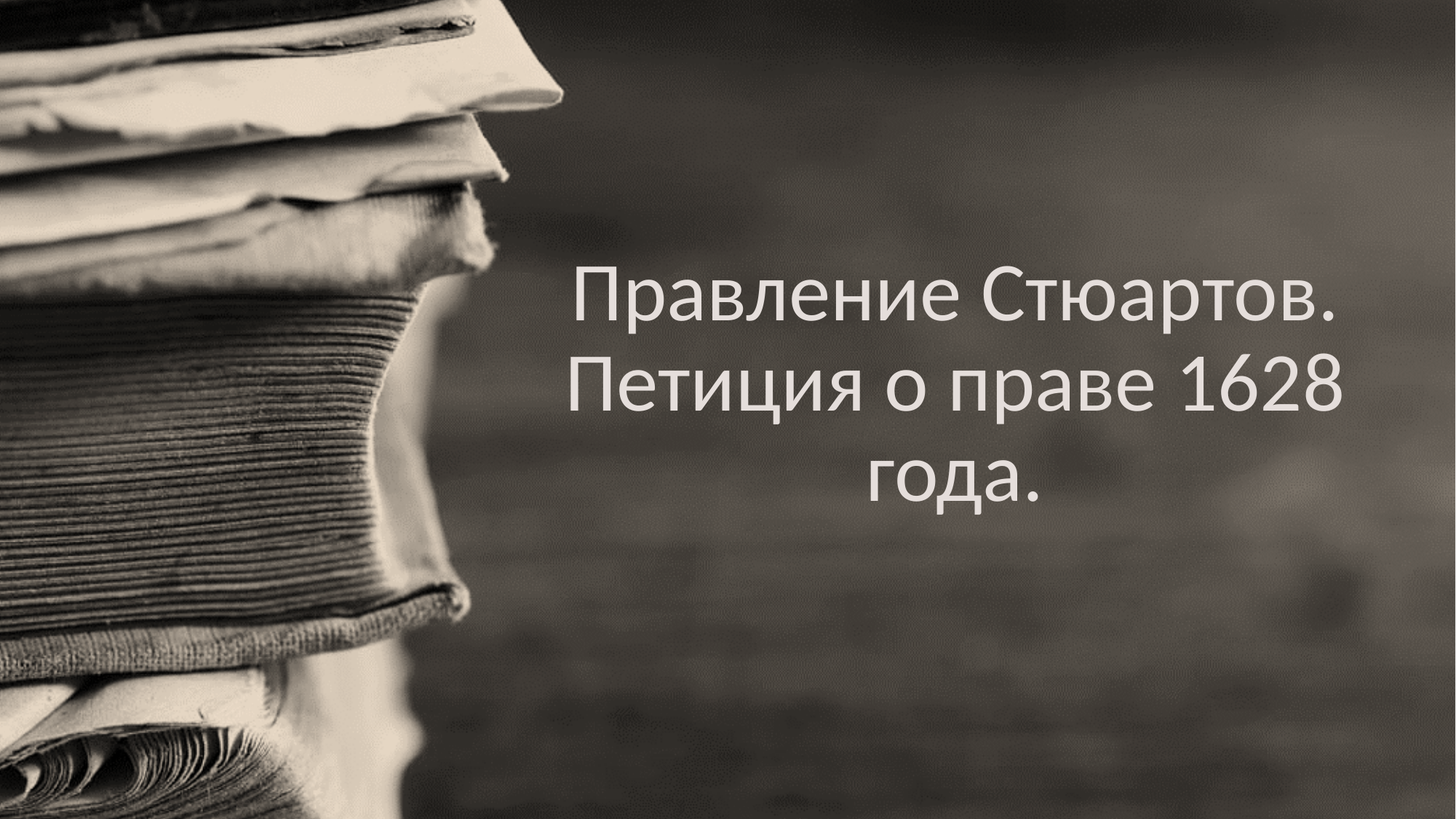

# Правление Стюартов. Петиция о праве 1628 года.